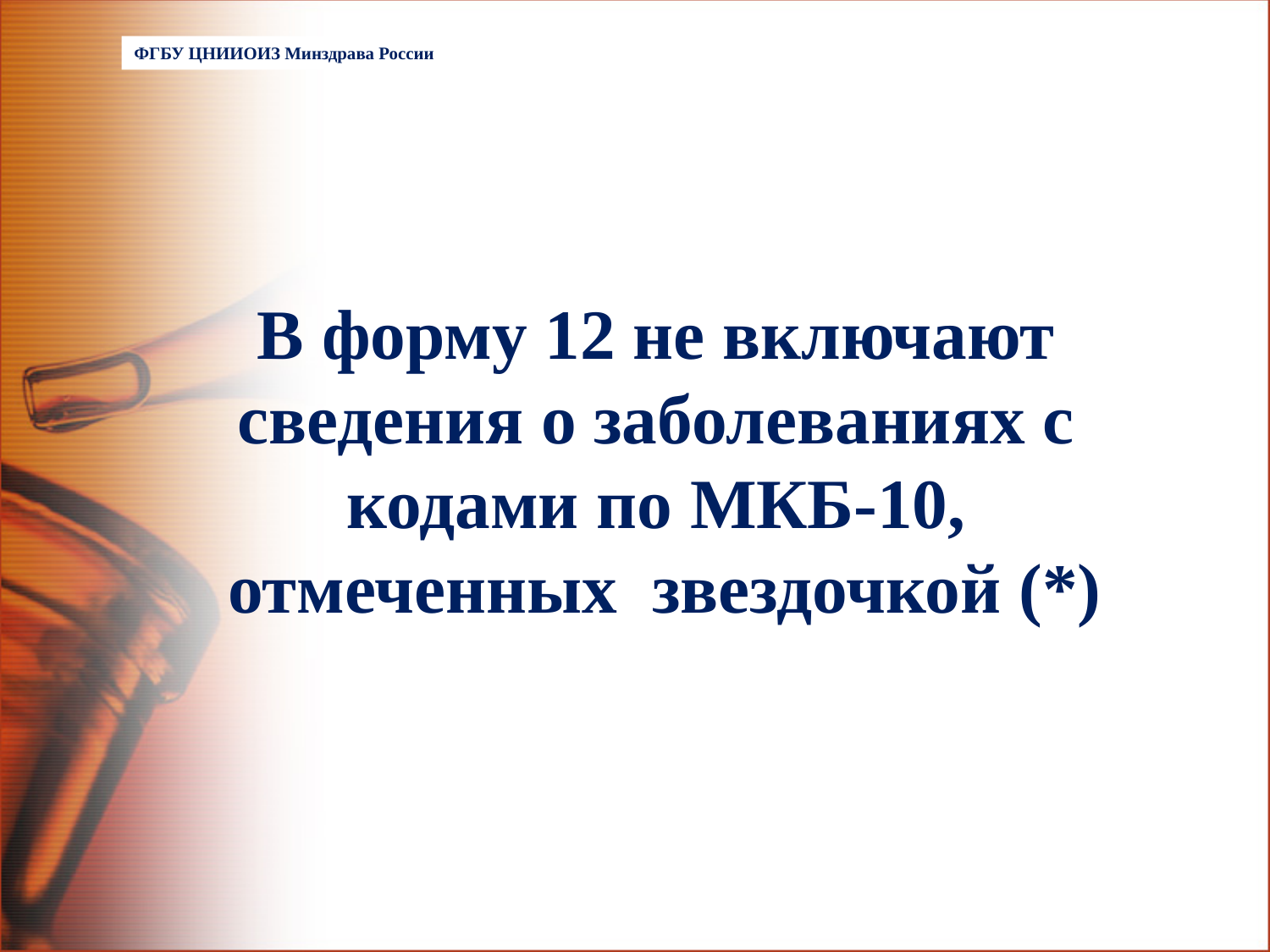

ФГБУ ЦНИИОИЗ Минздрава России

В форму 12 не включают
сведения о заболеваниях с
кодами по МКБ-10,
отмеченных  звездочкой (*)